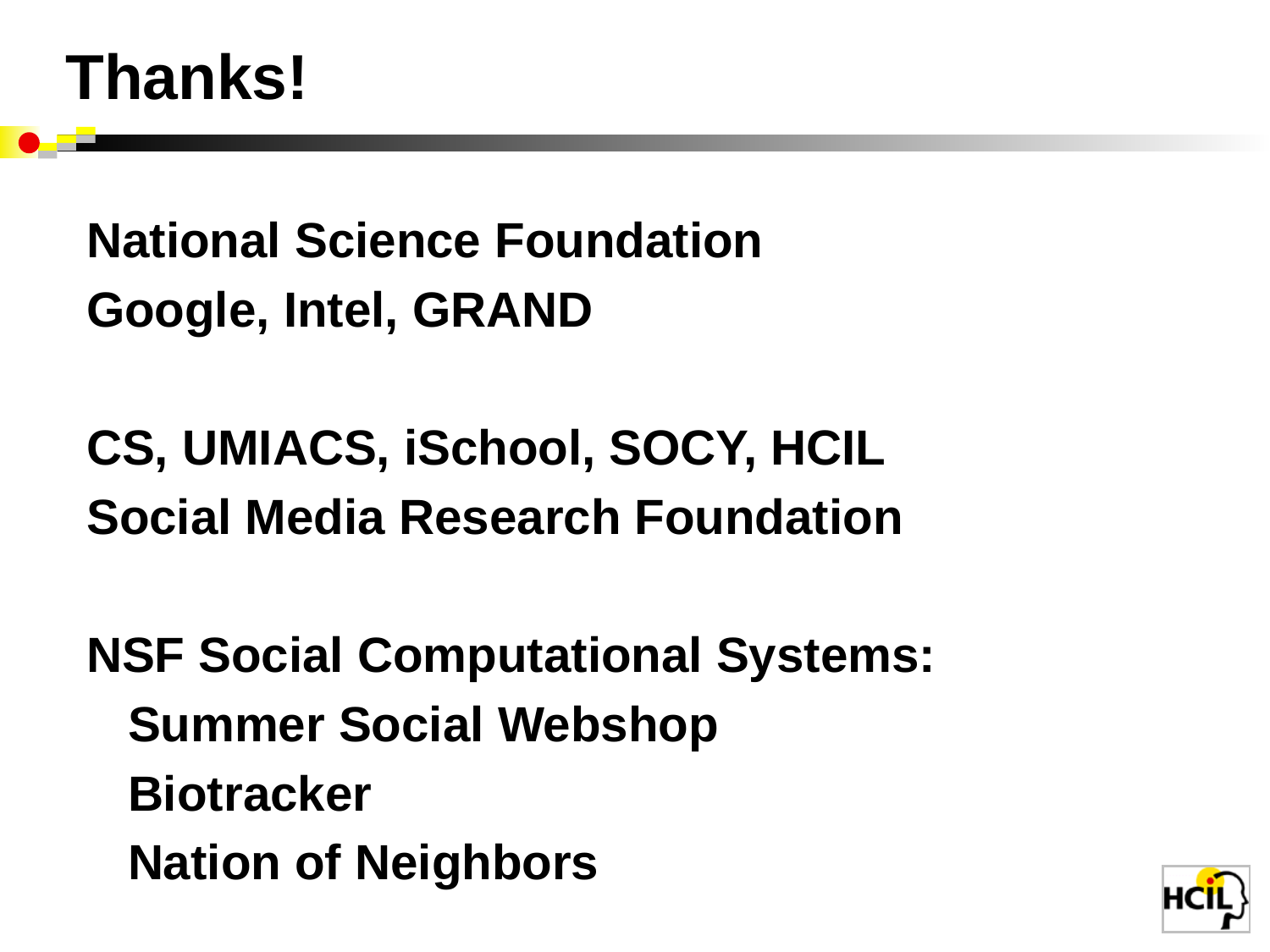

Thanks!
National Science Foundation
Google, Intel, GRAND

CS, UMIACS, iSchool, SOCY, HCIL
Social Media Research Foundation

NSF Social Computational Systems:
   Summer Social Webshop
   Biotracker
   Nation of Neighbors